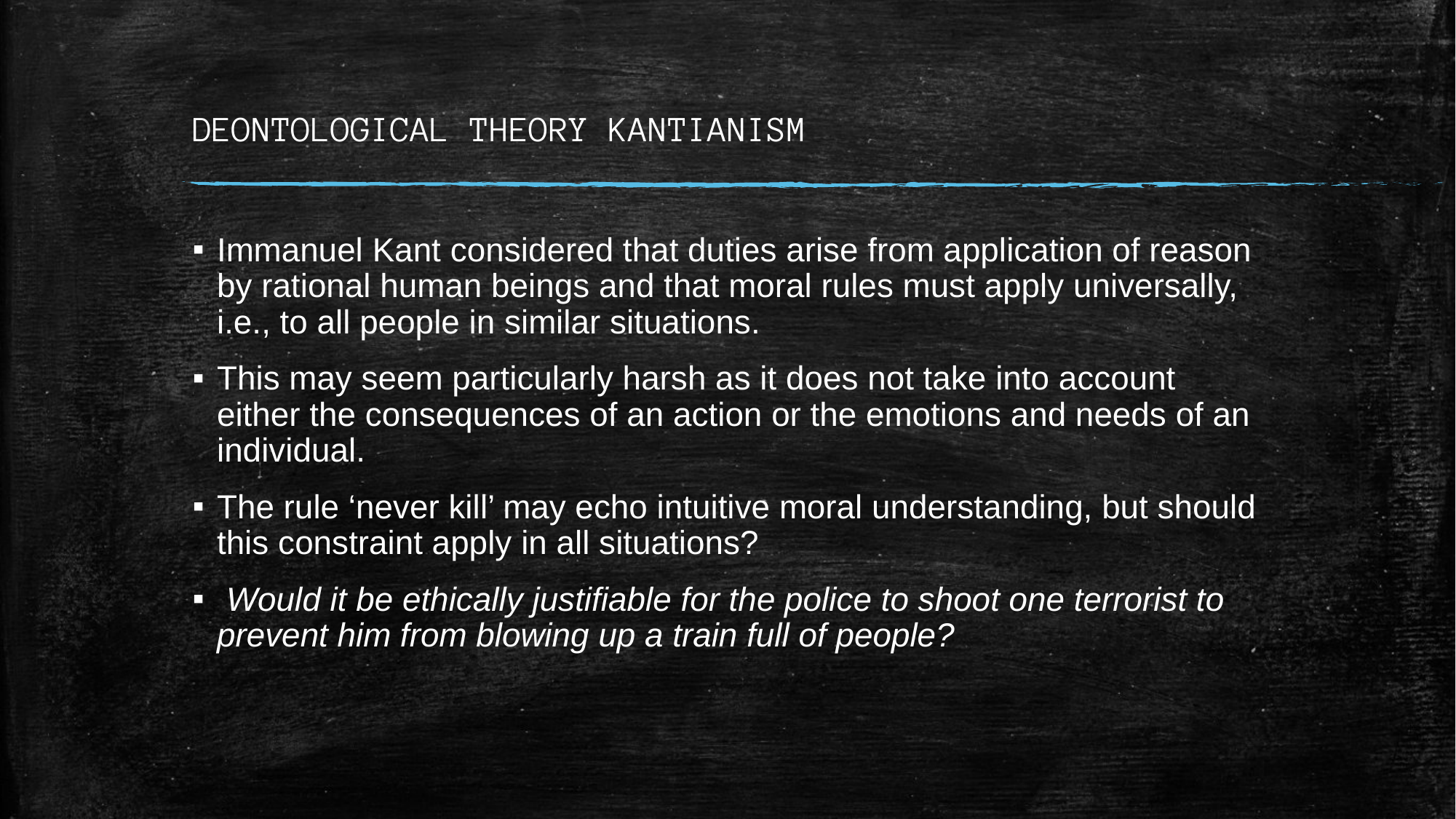

# DEONTOLOGICAL THEORY KANTIANISM
Immanuel Kant considered that duties arise from application of reason by rational human beings and that moral rules must apply universally, i.e., to all people in similar situations.
This may seem particularly harsh as it does not take into account either the consequences of an action or the emotions and needs of an individual.
The rule ‘never kill’ may echo intuitive moral understanding, but should this constraint apply in all situations?
 Would it be ethically justifiable for the police to shoot one terrorist to prevent him from blowing up a train full of people?